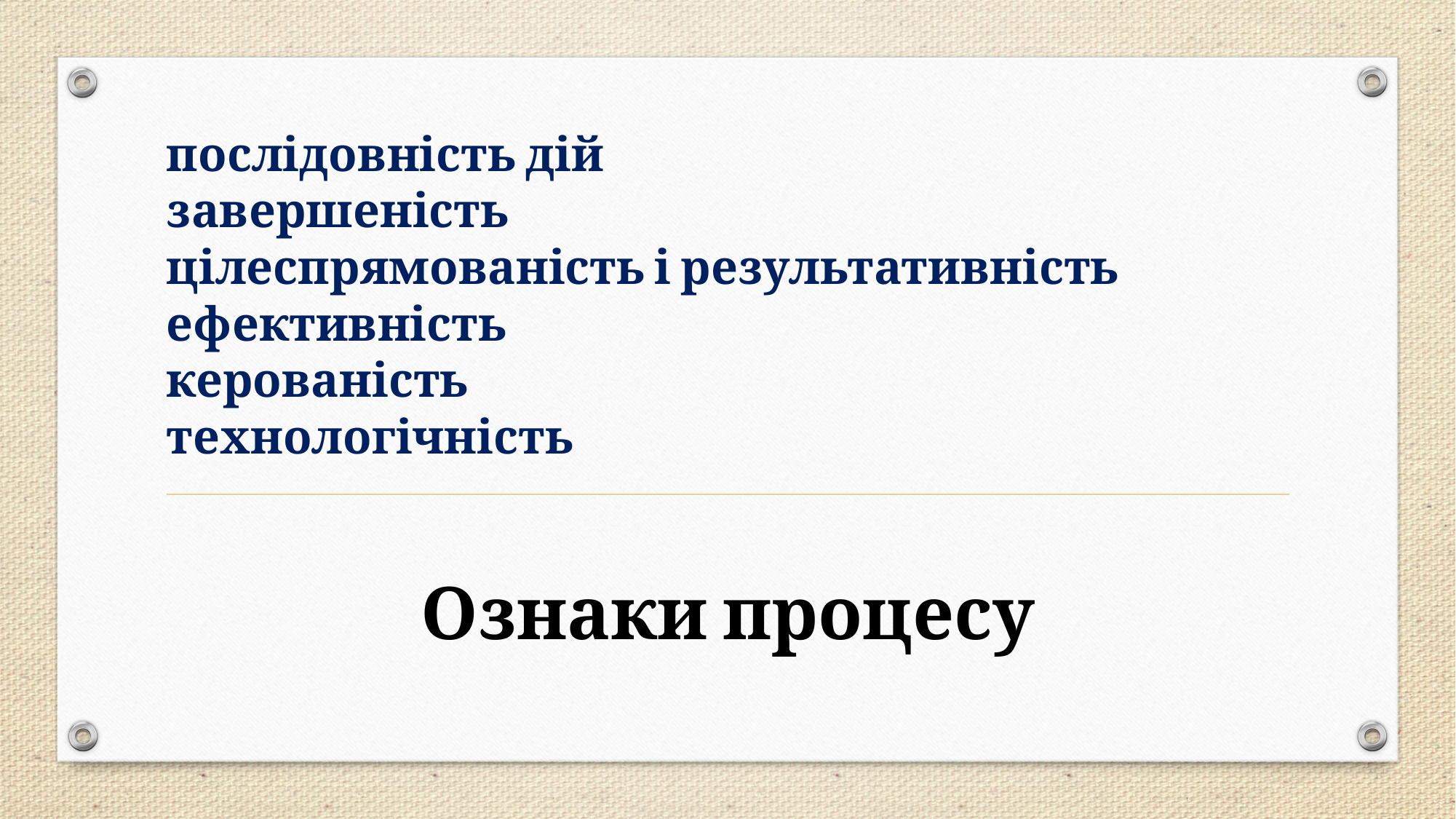

# послідовність дій завершеність цілеспрямованість і результативність ефективність керованість технологічність
Ознаки процесу